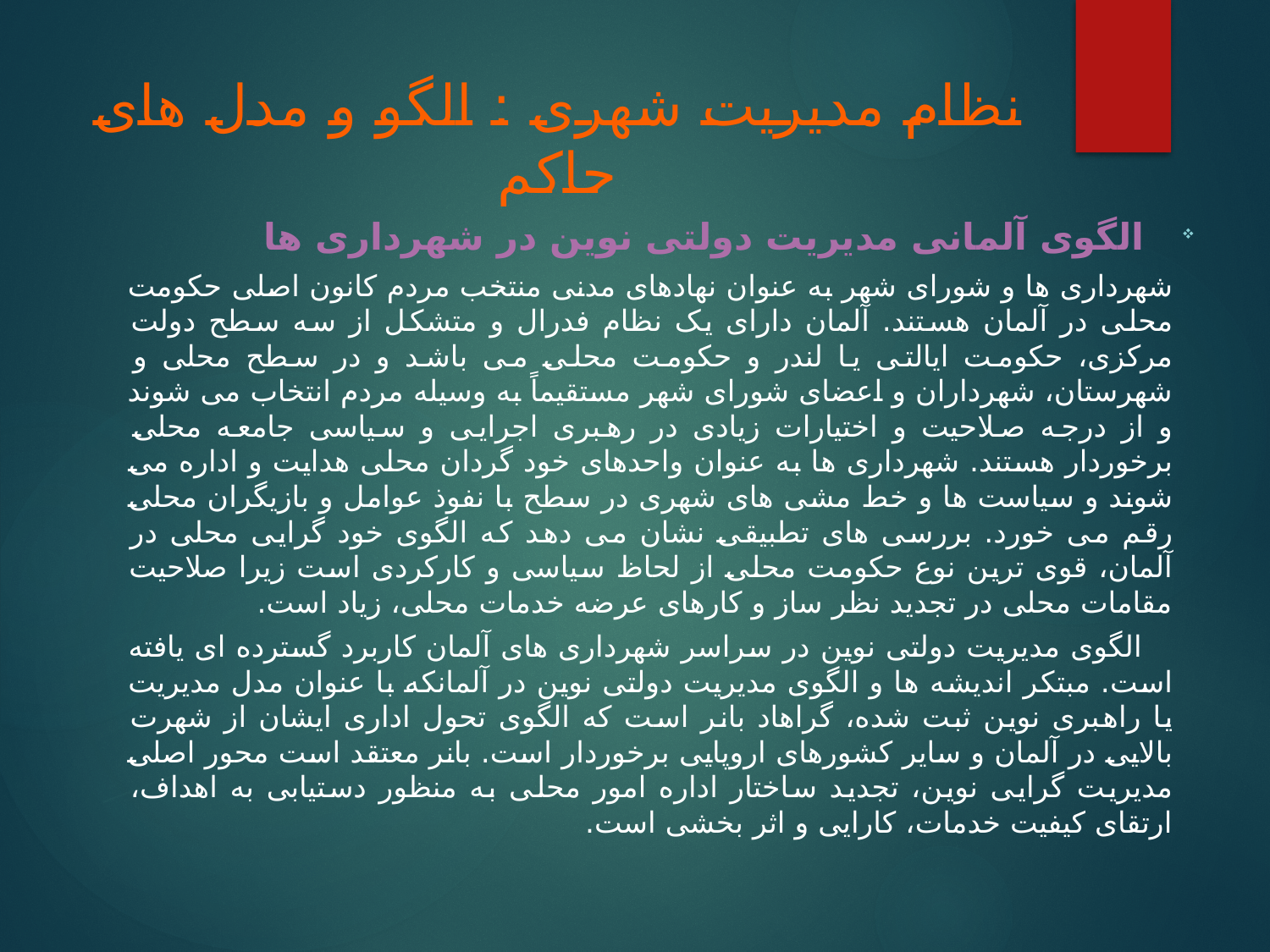

# نظام مدیریت شهری : الگو و مدل های حاکم
 الگوی آلمانی مدیریت دولتی نوین در شهرداری ها
شهرداری ها و شورای شهر به عنوان نهادهای مدنی منتخب مردم کانون اصلی حکومت محلی در آلمان هستند. آلمان دارای یک نظام فدرال و متشکل از سه سطح دولت مرکزی، حکومت ایالتی یا لندر و حکومت محلی می باشد و در سطح محلی و شهرستان، شهرداران و اعضای شورای شهر مستقیماً به وسیله مردم انتخاب می شوند و از درجه صلاحیت و اختیارات زیادی در رهبری اجرایی و سیاسی جامعه محلی برخوردار هستند. شهرداری ها به عنوان واحدهای خود گردان محلی هدایت و اداره می شوند و سیاست ها و خط مشی های شهری در سطح با نفوذ عوامل و بازیگران محلی رقم می خورد. بررسی های تطبیقی نشان می دهد که الگوی خود گرایی محلی در آلمان، قوی ترین نوع حکومت محلی از لحاظ سیاسی و کارکردی است زیرا صلاحیت مقامات محلی در تجدید نظر ساز و کارهای عرضه خدمات محلی، زیاد است.
   الگوی مدیریت دولتی نوین در سراسر شهرداری های آلمان کاربرد گسترده ای یافته است. مبتکر اندیشه ها و الگوی مدیریت دولتی نوین در آلمانکه با عنوان مدل مدیریت یا راهبری نوین ثبت شده، گراهاد بانر است که الگوی تحول اداری ایشان از شهرت بالایی در آلمان و سایر کشورهای اروپایی برخوردار است. بانر معتقد است محور اصلی مدیریت گرایی نوین، تجدید ساختار اداره امور محلی به منظور دستیابی به اهداف، ارتقای کیفیت خدمات، کارایی و اثر بخشی است.